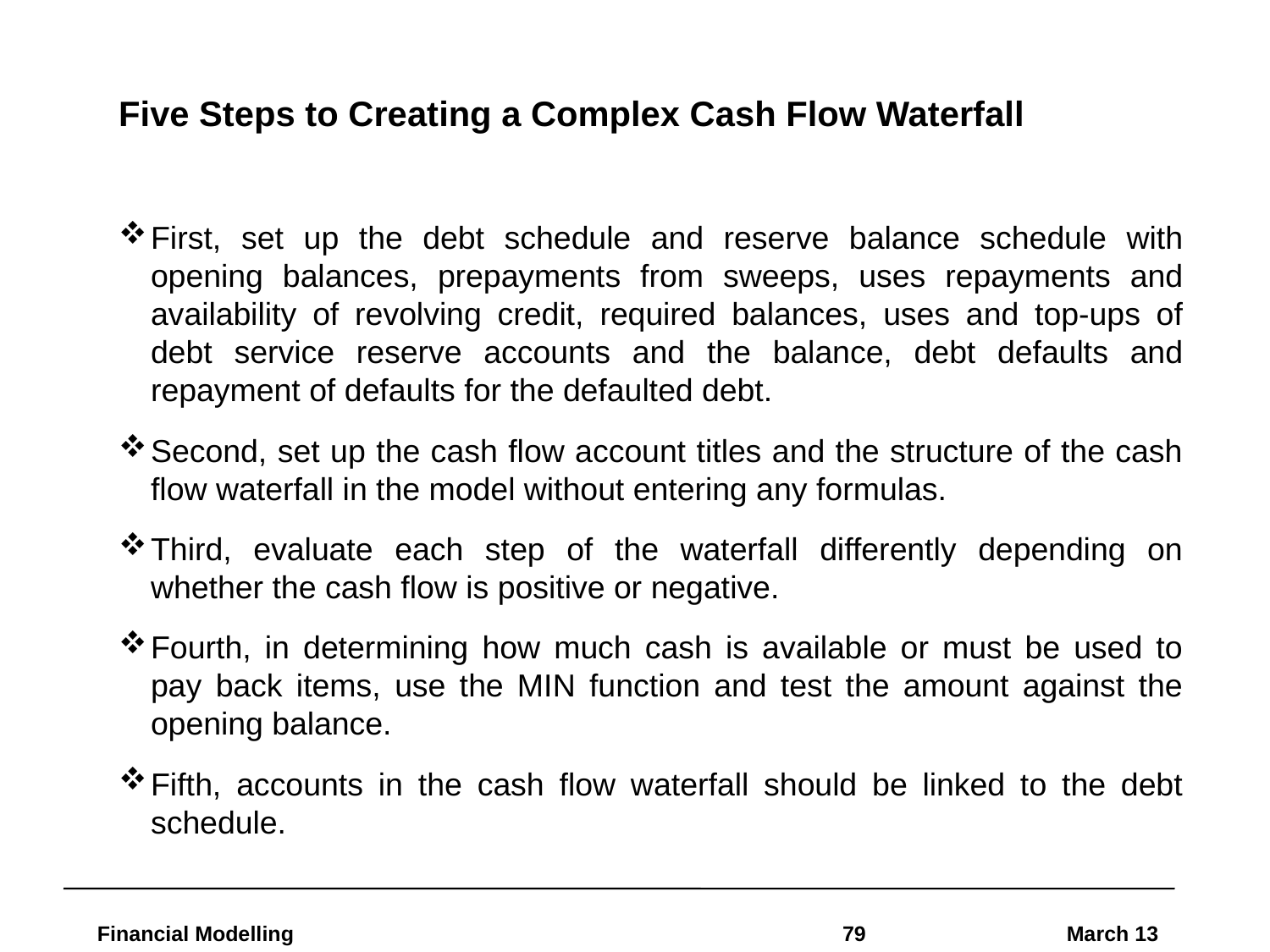

# Five Steps to Creating a Complex Cash Flow Waterfall
First, set up the debt schedule and reserve balance schedule with opening balances, prepayments from sweeps, uses repayments and availability of revolving credit, required balances, uses and top-ups of debt service reserve accounts and the balance, debt defaults and repayment of defaults for the defaulted debt.
Second, set up the cash flow account titles and the structure of the cash flow waterfall in the model without entering any formulas.
Third, evaluate each step of the waterfall differently depending on whether the cash flow is positive or negative.
Fourth, in determining how much cash is available or must be used to pay back items, use the MIN function and test the amount against the opening balance.
Fifth, accounts in the cash flow waterfall should be linked to the debt schedule.